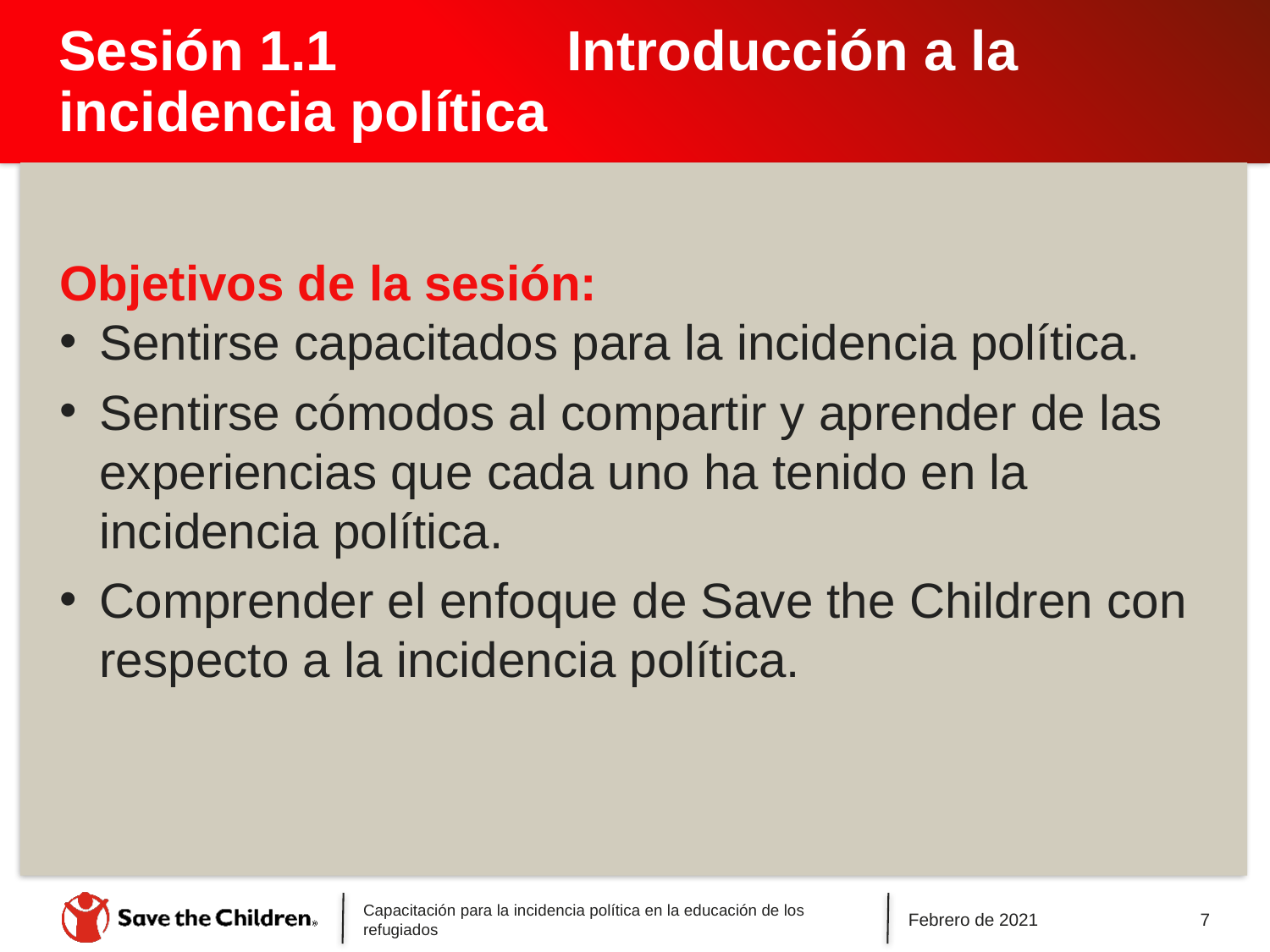

# Sesión 1.1 		Introducción a la incidencia política
Objetivos de la sesión:
Sentirse capacitados para la incidencia política.
Sentirse cómodos al compartir y aprender de las experiencias que cada uno ha tenido en la incidencia política.
Comprender el enfoque de Save the Children con respecto a la incidencia política.

Capacitación para la incidencia política en la educación de los refugiados
Febrero de 2021
7